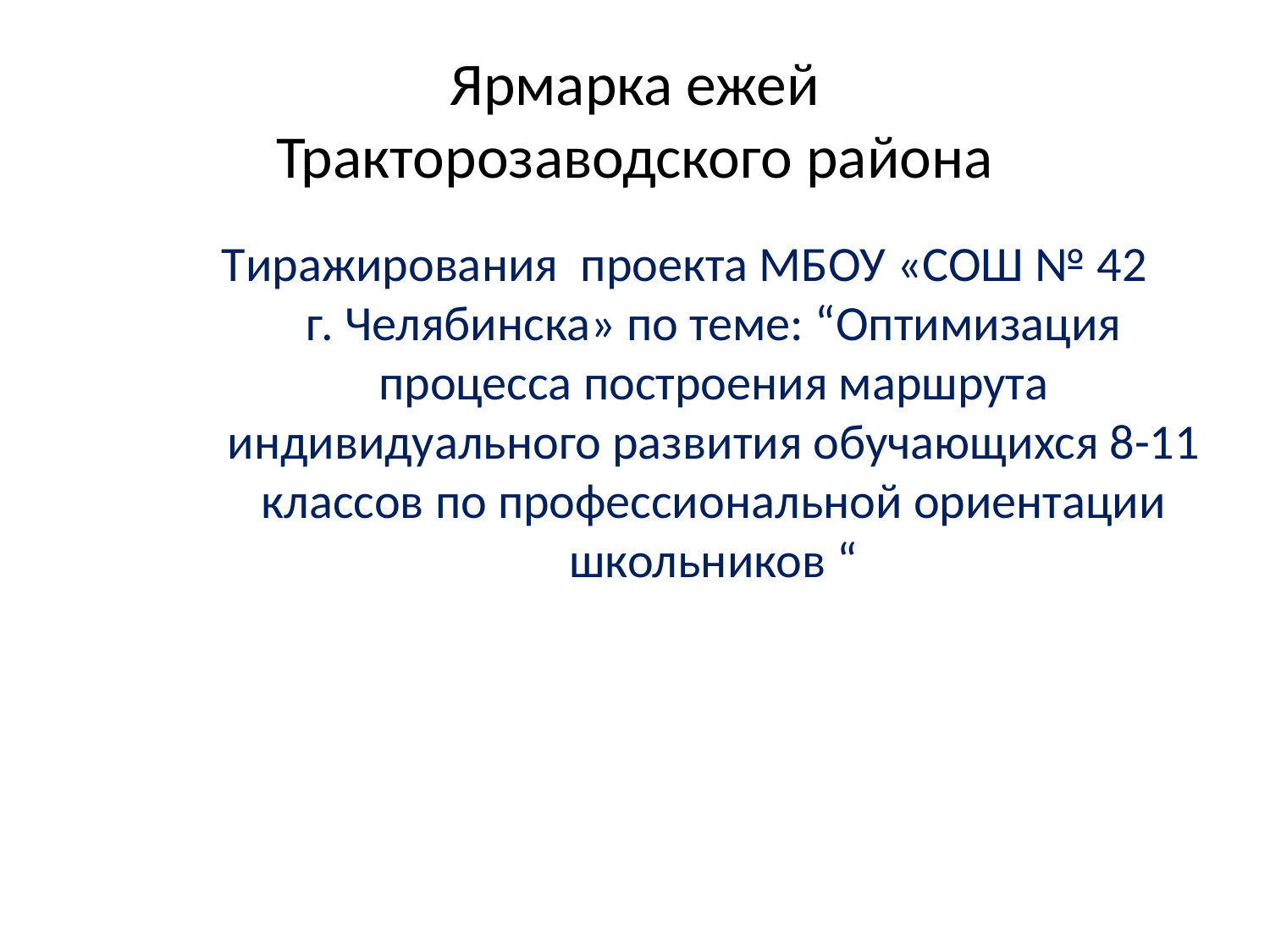

# Ярмарка ежей Тракторозаводского района
Тиражирования  проекта МБОУ «СОШ № 42
г. Челябинска» по теме: “Оптимизация процесса построения маршрута индивидуального развития обучающихся 8-11 классов по профессиональной ориентации школьников “